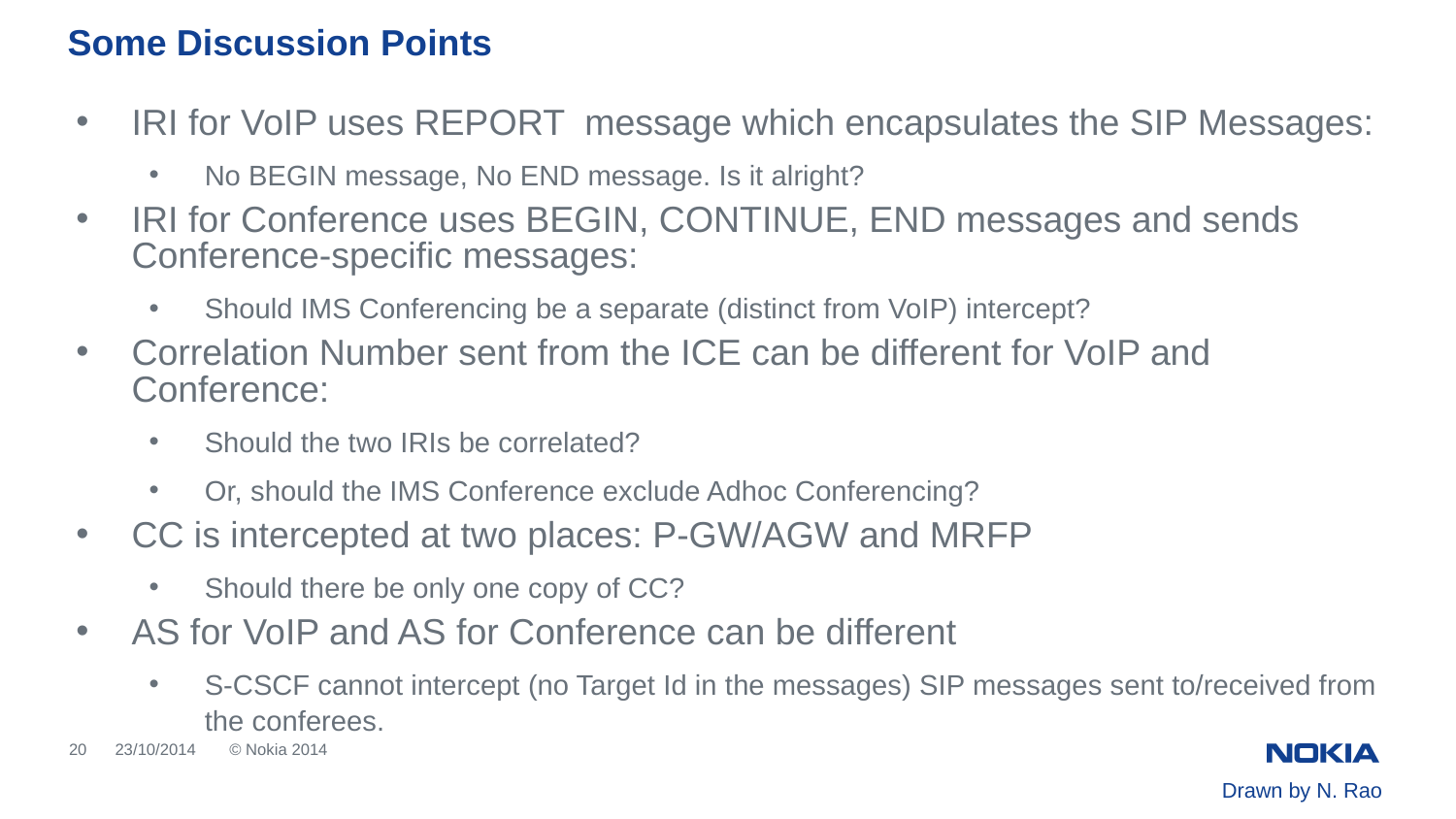

# Some Discussion Points
IRI for VoIP uses REPORT  message which encapsulates the SIP Messages:
No BEGIN message, No END message. Is it alright?
IRI for Conference uses BEGIN, CONTINUE, END messages and sends Conference-specific messages:
Should IMS Conferencing be a separate (distinct from VoIP) intercept?
Correlation Number sent from the ICE can be different for VoIP and Conference:
Should the two IRIs be correlated?
Or, should the IMS Conference exclude Adhoc Conferencing?
CC is intercepted at two places: P-GW/AGW and MRFP
Should there be only one copy of CC?
AS for VoIP and AS for Conference can be different
S-CSCF cannot intercept (no Target Id in the messages) SIP messages sent to/received from the conferees.